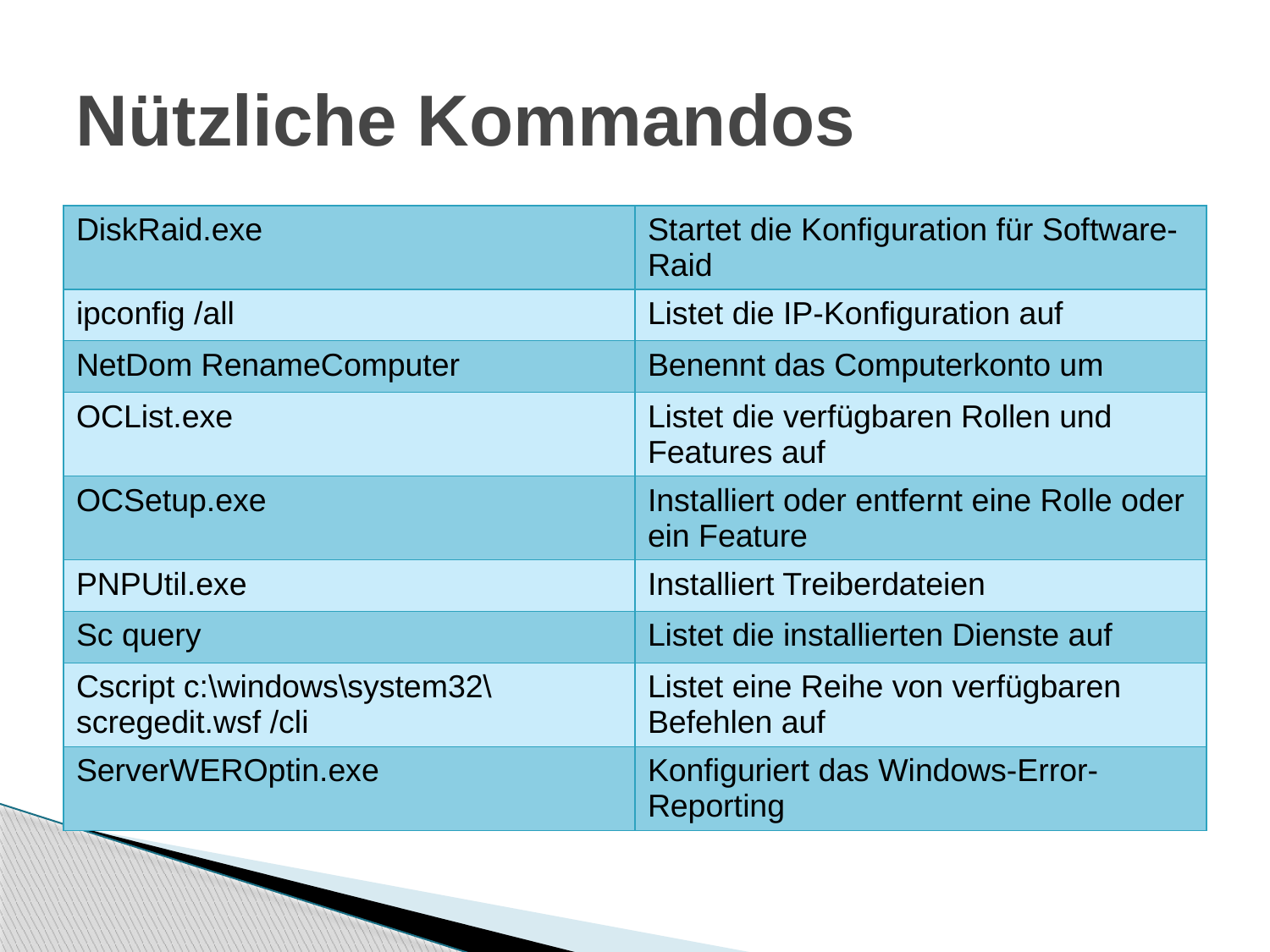

# Nützliche Kommandos
| DiskRaid.exe | Startet die Konfiguration für Software-Raid |
| --- | --- |
| ipconfig /all | Listet die IP-Konfiguration auf |
| NetDom RenameComputer | Benennt das Computerkonto um |
| OCList.exe | Listet die verfügbaren Rollen und Features auf |
| OCSetup.exe | Installiert oder entfernt eine Rolle oder ein Feature |
| PNPUtil.exe | Installiert Treiberdateien |
| Sc query | Listet die installierten Dienste auf |
| Cscript c:\windows\system32\ scregedit.wsf /cli | Listet eine Reihe von verfügbaren Befehlen auf |
| ServerWEROptin.exe | Konfiguriert das Windows-Error- Reporting |